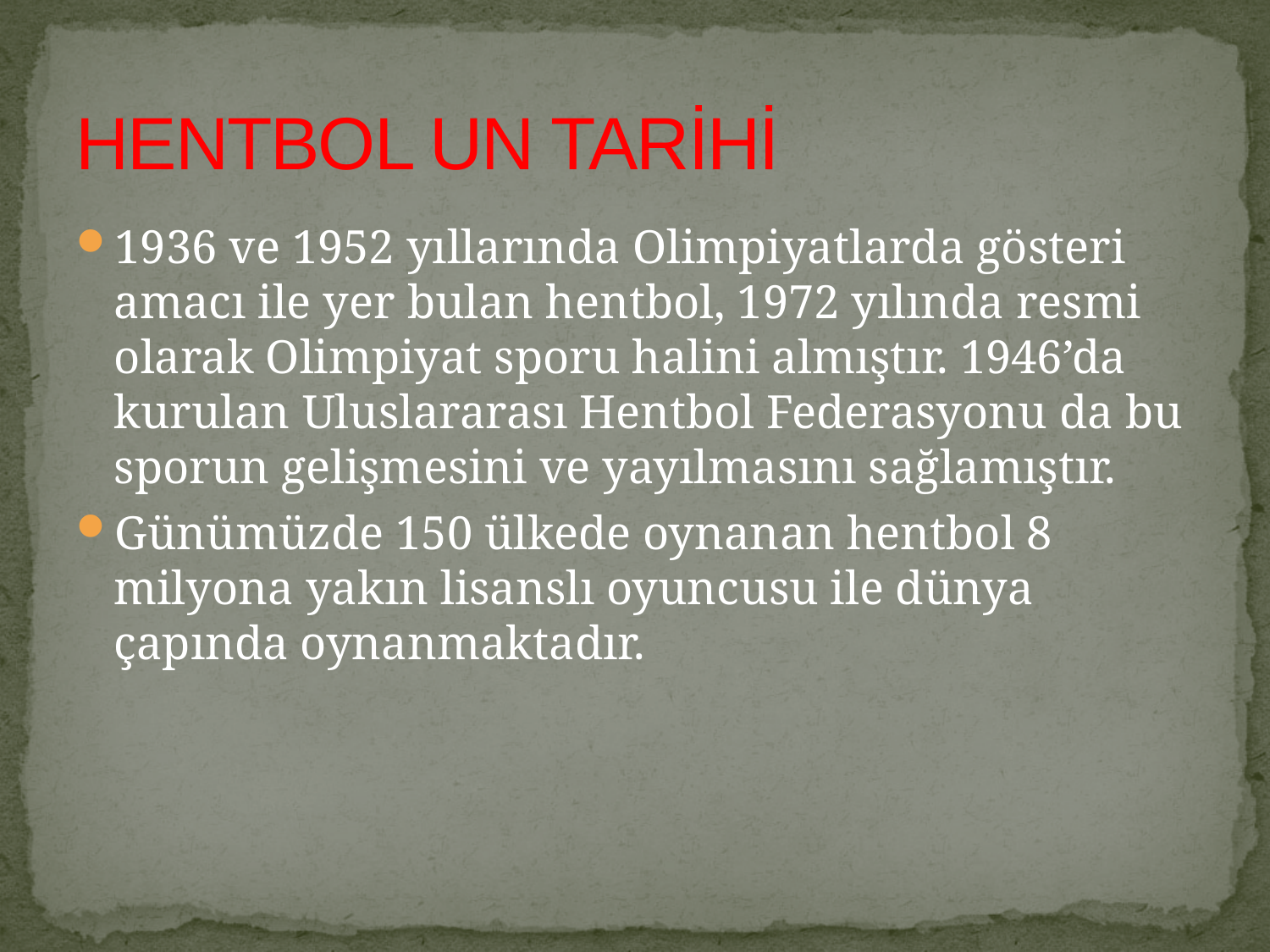

# HENTBOL UN TARİHİ
1936 ve 1952 yıllarında Olimpiyatlarda gösteri amacı ile yer bulan hentbol, 1972 yılında resmi olarak Olimpiyat sporu halini almıştır. 1946’da kurulan Uluslararası Hentbol Federasyonu da bu sporun gelişmesini ve yayılmasını sağlamıştır.
Günümüzde 150 ülkede oynanan hentbol 8 milyona yakın lisanslı oyuncusu ile dünya çapında oynanmaktadır.